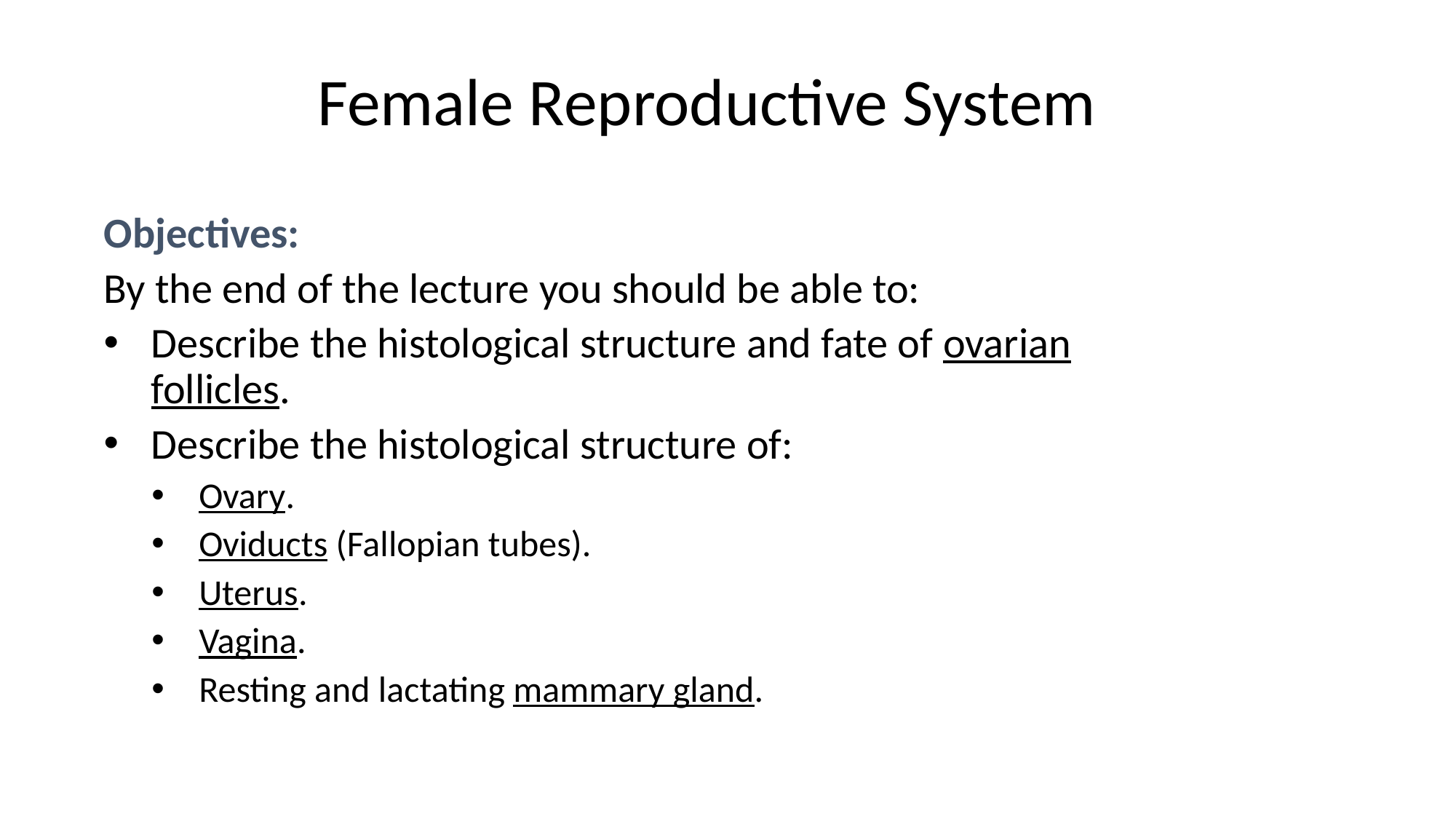

Female Reproductive System
Objectives:
By the end of the lecture you should be able to:
Describe the histological structure and fate of ovarian follicles.
Describe the histological structure of:
Ovary.
Oviducts (Fallopian tubes).
Uterus.
Vagina.
Resting and lactating mammary gland.